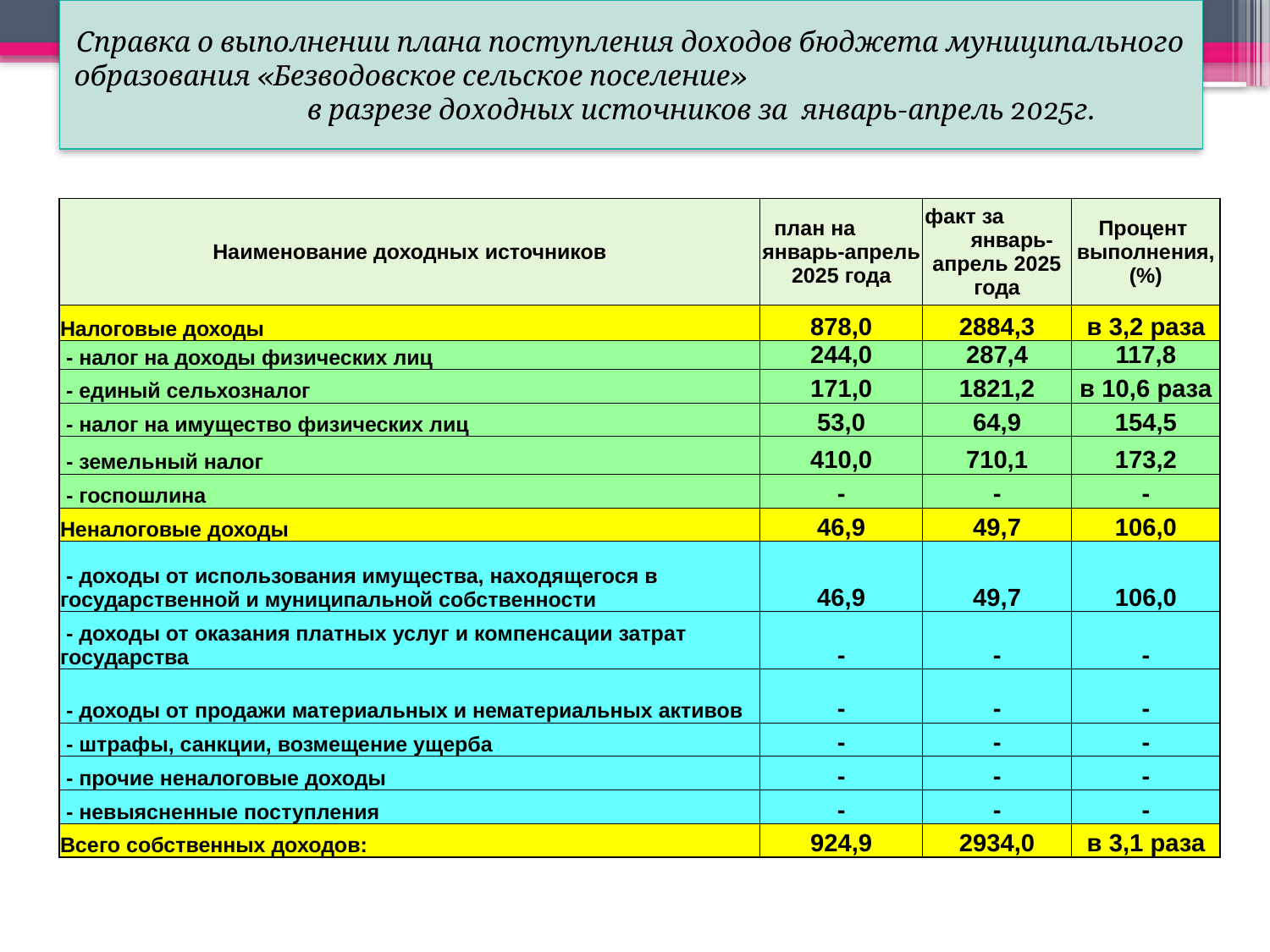

# Справка о выполнении плана поступления доходов бюджета муниципального образования «Безводовское сельское поселение»                                                                                       в разрезе доходных источников за  январь-апрель 2025г.
| Наименование доходных источников | план на январь-апрель 2025 года | факт за январь-апрель 2025 года | Процент выполнения, (%) |
| --- | --- | --- | --- |
| Налоговые доходы | 878,0 | 2884,3 | в 3,2 раза |
| - налог на доходы физических лиц | 244,0 | 287,4 | 117,8 |
| - единый сельхозналог | 171,0 | 1821,2 | в 10,6 раза |
| - налог на имущество физических лиц | 53,0 | 64,9 | 154,5 |
| - земельный налог | 410,0 | 710,1 | 173,2 |
| - госпошлина | - | - | - |
| Неналоговые доходы | 46,9 | 49,7 | 106,0 |
| - доходы от использования имущества, находящегося в государственной и муниципальной собственности | 46,9 | 49,7 | 106,0 |
| - доходы от оказания платных услуг и компенсации затрат государства | - | - | - |
| - доходы от продажи материальных и нематериальных активов | - | - | - |
| - штрафы, санкции, возмещение ущерба | - | - | - |
| - прочие неналоговые доходы | - | - | - |
| - невыясненные поступления | - | - | - |
| Всего собственных доходов: | 924,9 | 2934,0 | в 3,1 раза |